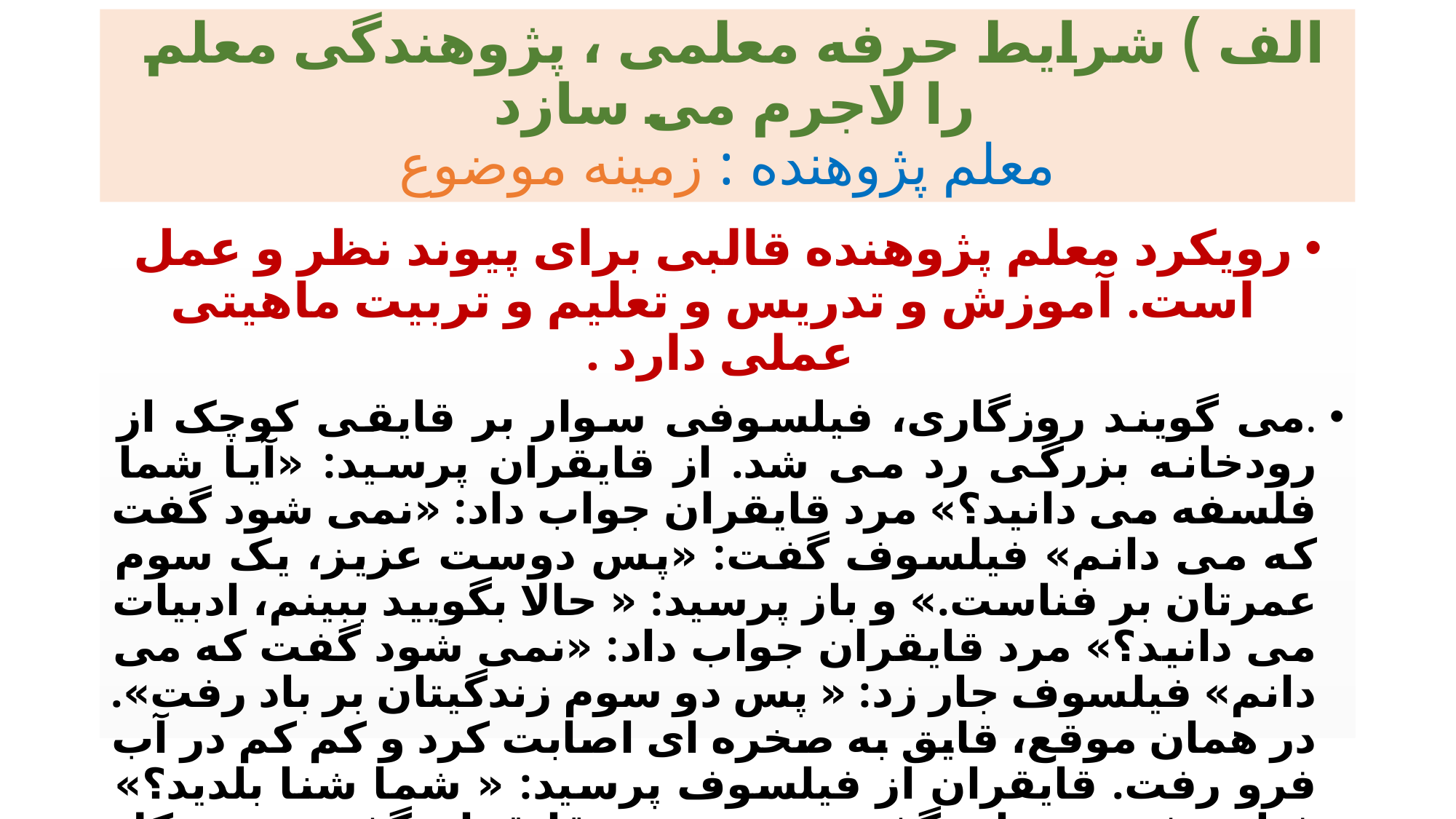

# الف ) شرایط حرفه معلمی ، پژوهندگی معلم را لاجرم می سازد معلم پژوهنده : زمینه موضوع
رویکرد معلم پژوهنده قالبی برای پیوند نظر و عمل است. آموزش و تدریس و تعلیم و تربیت ماهیتی عملی دارد .
.می گویند روزگاری، فیلسوفی سوار بر قایقی کوچک از رودخانه بزرگی رد می شد. از قایقران پرسید: «آیا شما فلسفه می دانید؟» مرد قایقران جواب داد: «نمی شود گفت که می دانم» فیلسوف گفت: «پس دوست عزیز، یک سوم عمرتان بر فناست.» و باز پرسید: « حالا بگویید ببینم، ادبیات می دانید؟» مرد قایقران جواب داد: «نمی شود گفت که می دانم» فیلسوف جار زد: « پس دو سوم زندگیتان بر باد رفت». در همان موقع، قایق به صخره ای اصابت کرد و کم کم در آب فرو رفت. قایقران از فیلسوف پرسید: « شما شنا بلدید؟» فیلسوف در جواب گفت: «خیر» مرد قایقران گفت: «پس کل زندگی شما بر باد رفت».